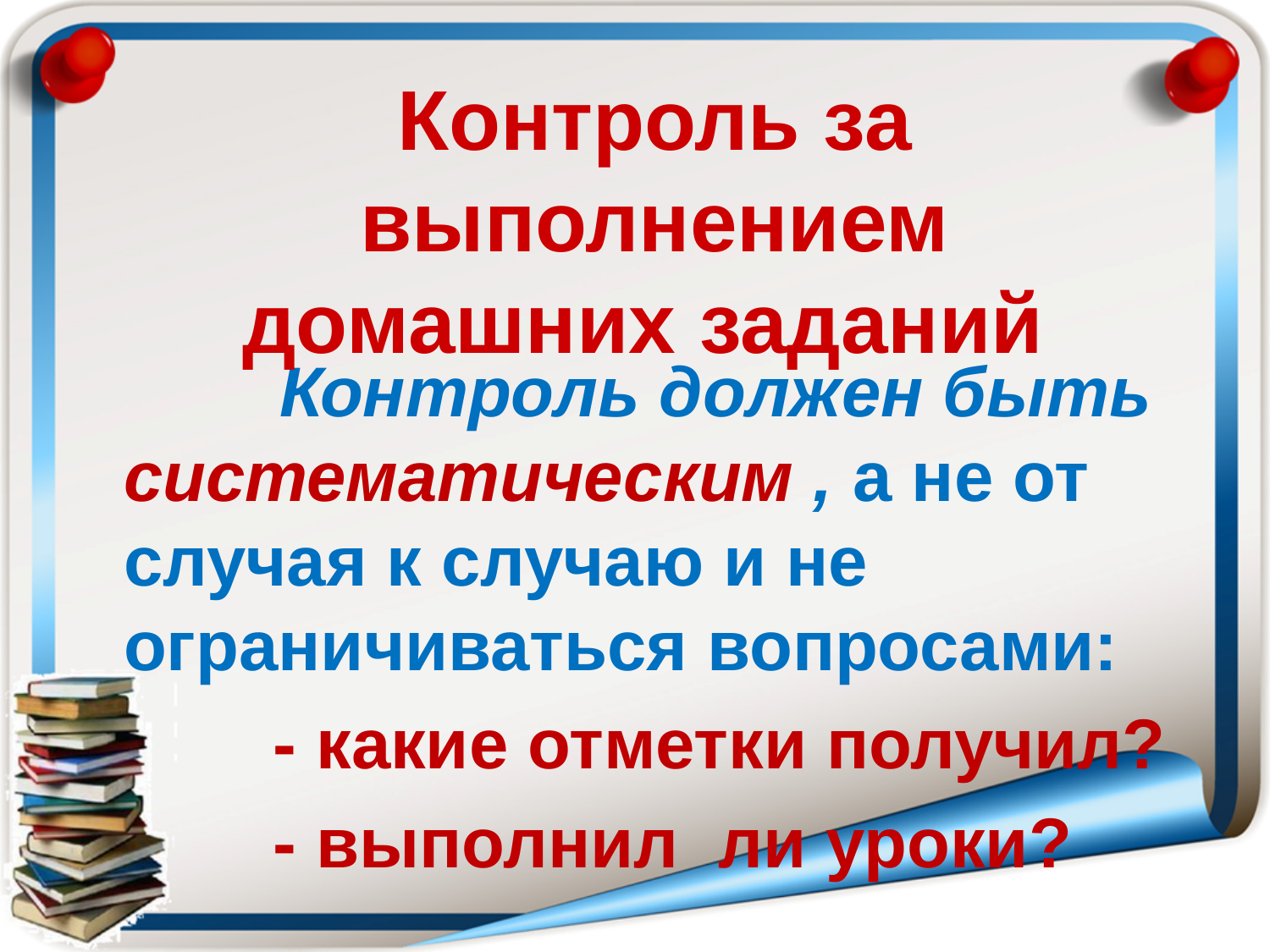

Контроль за выполнением домашних заданий

             Контроль должен быть систематическим , а не от случая к случаю и не ограничиваться вопросами:
          - какие отметки получил?
          - выполнил  ли уроки?